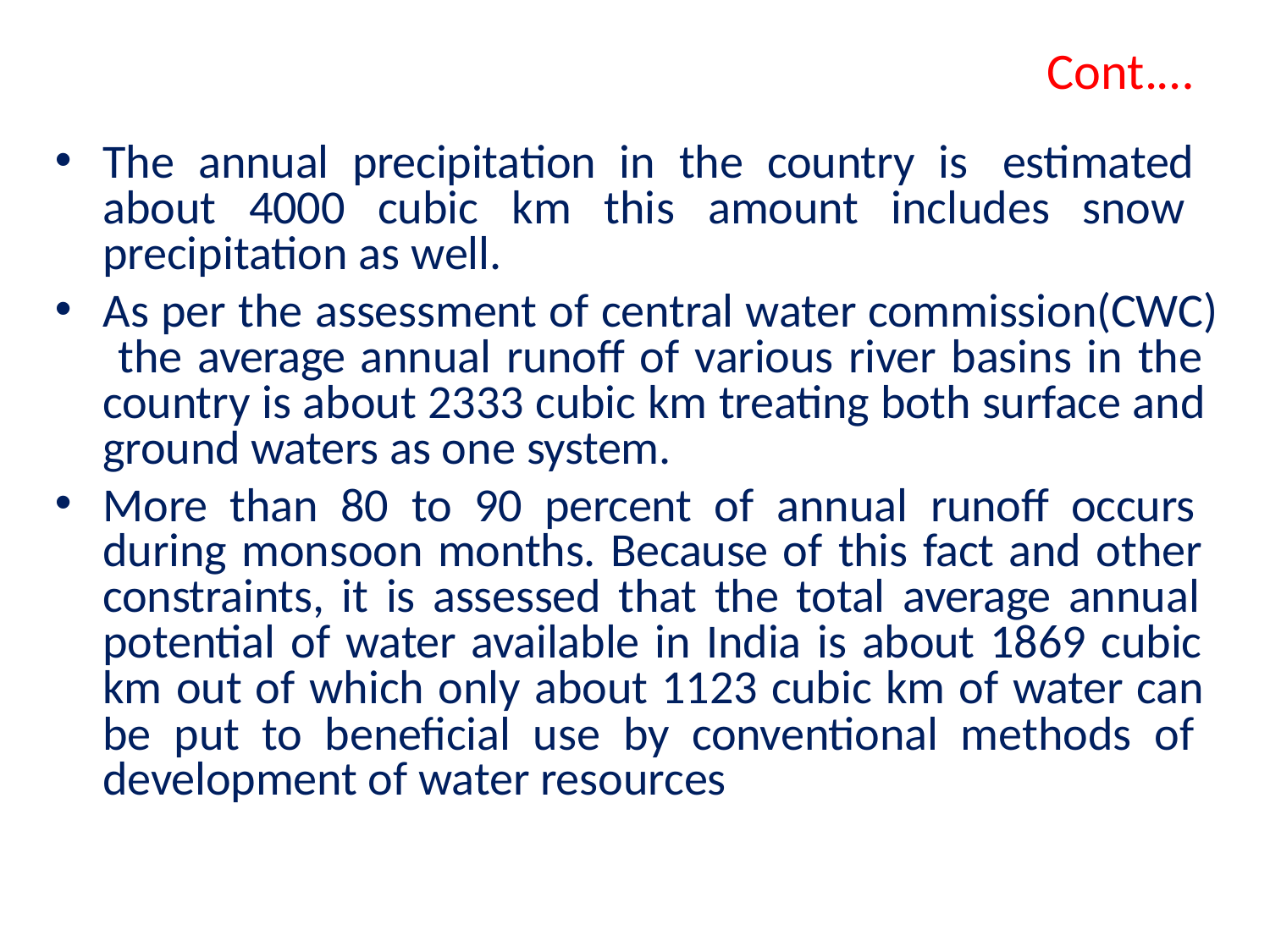

# Cont.…
The annual precipitation in the country is estimated  about 4000 cubic km this amount includes snow  precipitation as well.
As per the assessment of central water commission(CWC)  the average annual runoff of various river basins in the  country is about 2333 cubic km treating both surface and  ground waters as one system.
More than 80 to 90 percent of annual runoff occurs  during monsoon months. Because of this fact and other  constraints, it is assessed that the total average annual  potential of water available in India is about 1869 cubic  km out of which only about 1123 cubic km of water can  be put to beneficial use by conventional methods of  development of water resources